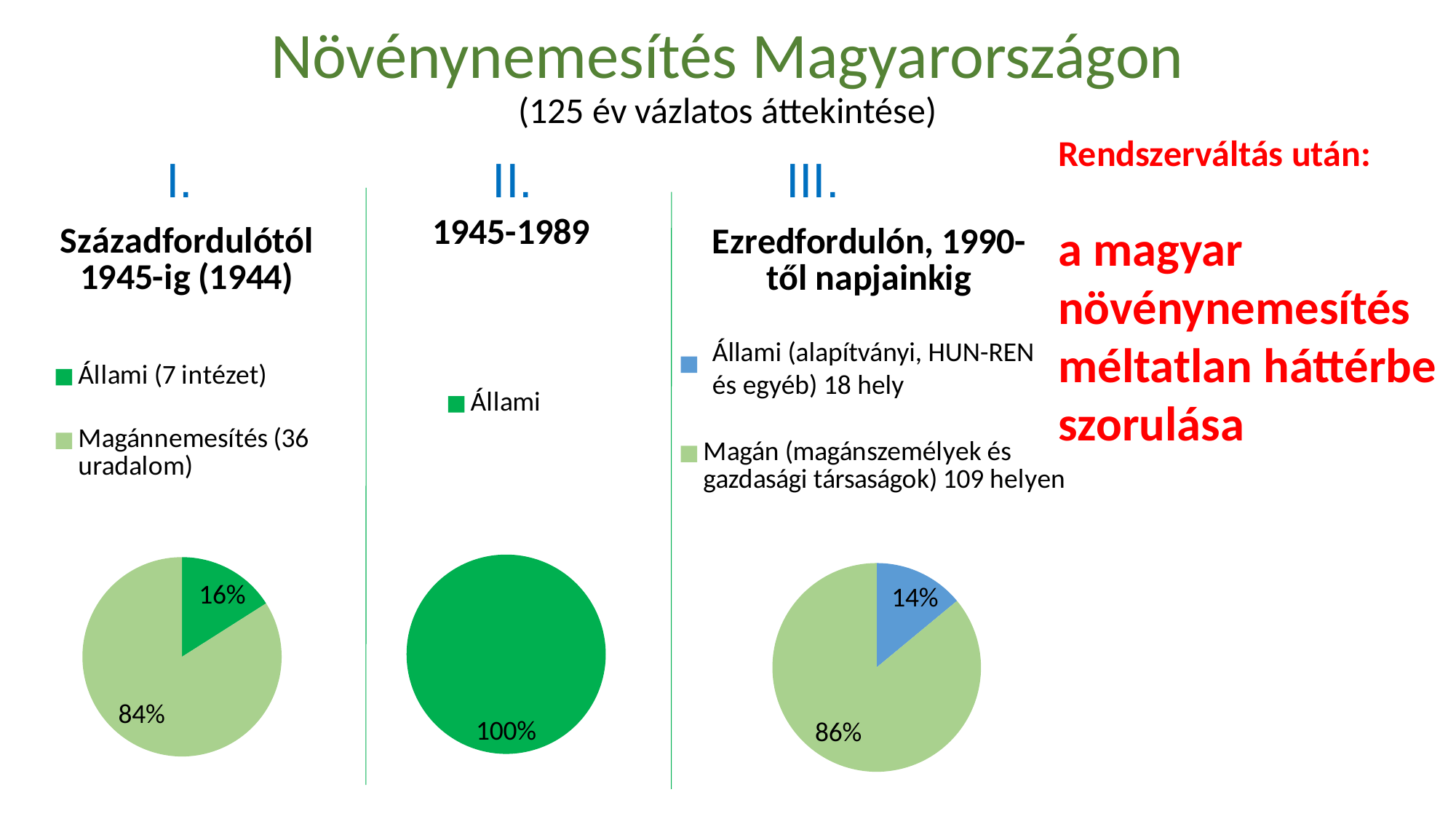

# Növénynemesítés Magyarországon (125 év vázlatos áttekintése)
Rendszerváltás után:

a magyar növénynemesítés méltatlan háttérbe szorulása
II.
III.
I.

### Chart:

| Category | 1945-1989 |
|---|---|
| Állami  | 1.0 |

### Chart: Századfordulótól 1945-ig (1944)

| Category | Századfordulótól 1945-ig |
|---|---|
| Állami (7 intézet) | 0.16000000000000034 |
| Magánnemesítés (36 uradalom)  | 0.8400000000000006 |

### Chart: Ezredfordulón, 1990-től napjainkig

| Category | 1990-től napjainkig | Oszlop1 |
|---|---|---|
| Állami (egyetemek, MTA, NAIK, egyéb) 18 helyen | 0.14 | None |
| Magán (magánszemélyek és gazdasági társaságok) 109 helyen | 0.8600000000000007 | None |
Állami (alapítványi, HUN-REN
és egyéb) 18 hely